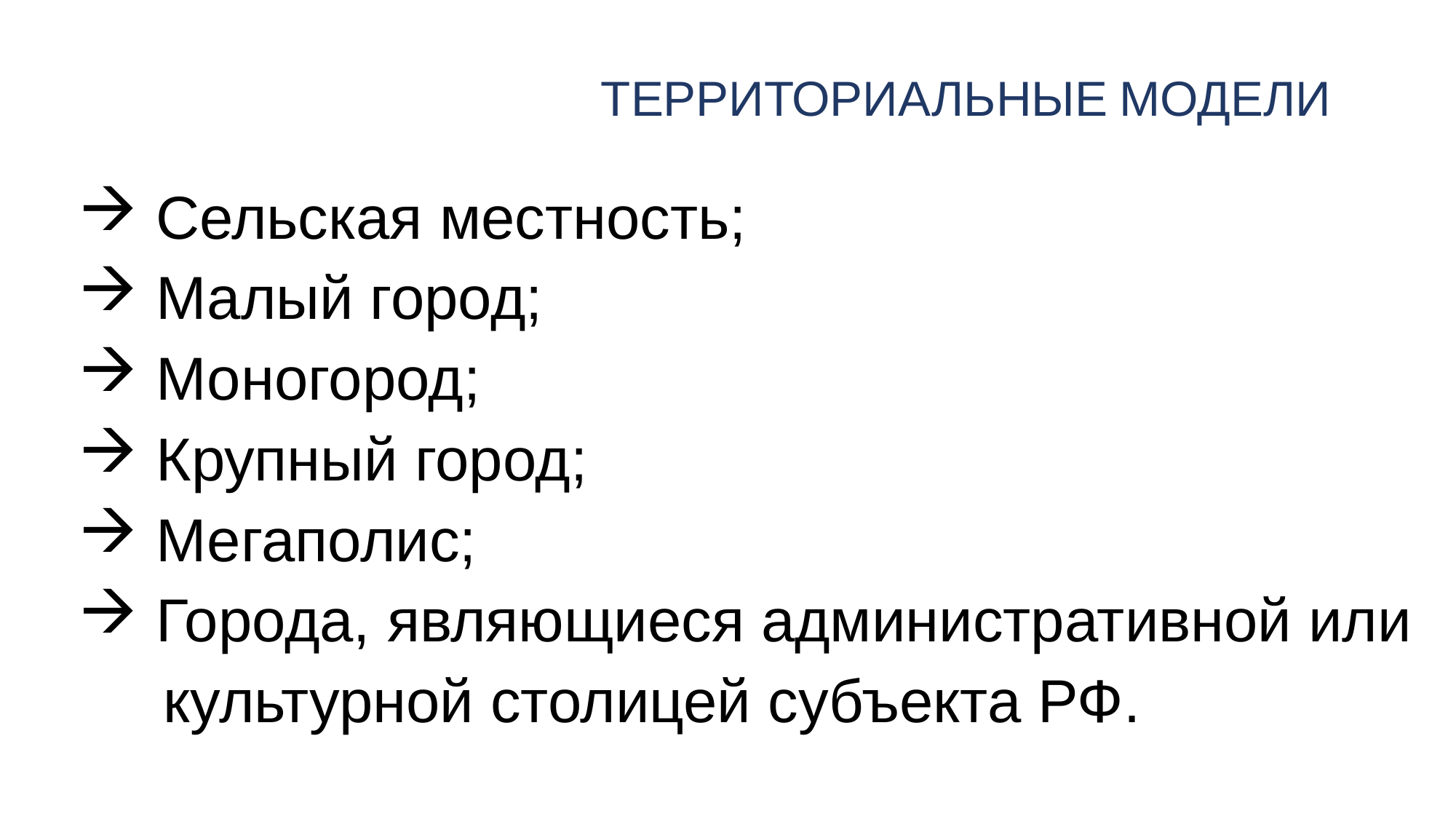

ТЕРРИТОРИАЛЬНЫЕ МОДЕЛИ
 Сельская местность;
 Малый город;
 Моногород;
 Крупный город;
 Мегаполис;
 Города, являющиеся административной или
     культурной столицей субъекта РФ.